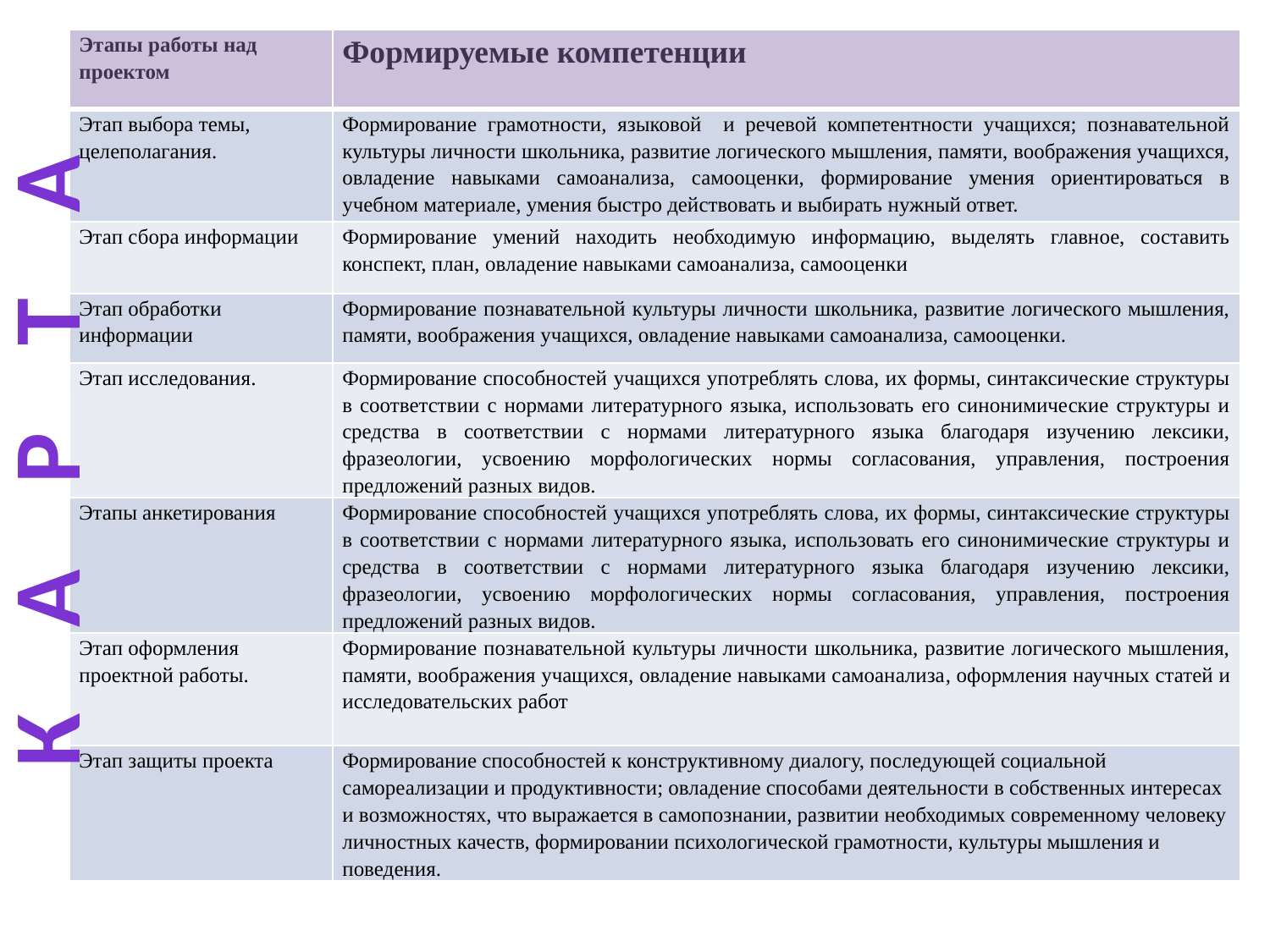

| Этапы работы над проектом | Формируемые компетенции |
| --- | --- |
| Этап выбора темы, целеполагания. | Формирование грамотности, языковой и речевой компетентности учащихся; познавательной культуры личности школьника, развитие логического мышления, памяти, воображения учащихся, овладение навыками самоанализа, самооценки, формирование умения ориентироваться в учебном материале, умения быстро действовать и выбирать нужный ответ. |
| Этап сбора информации | Формирование умений находить необходимую информацию, выделять главное, составить конспект, план, овладение навыками самоанализа, самооценки |
| Этап обработки информации | Формирование познавательной культуры личности школьника, развитие логического мышления, памяти, воображения учащихся, овладение навыками самоанализа, самооценки. |
| Этап исследования. | Формирование способностей учащихся употреблять слова, их формы, синтаксические структуры в соответствии с нормами литературного языка, использовать его синонимические структуры и средства в соответствии с нормами литературного языка благодаря изучению лексики, фразеологии, усвоению морфологических нормы согласования, управления, построения предложений разных видов. |
| Этапы анкетирования | Формирование способностей учащихся употреблять слова, их формы, синтаксические структуры в соответствии с нормами литературного языка, использовать его синонимические структуры и средства в соответствии с нормами литературного языка благодаря изучению лексики, фразеологии, усвоению морфологических нормы согласования, управления, построения предложений разных видов. |
| Этап оформления проектной работы. | Формирование познавательной культуры личности школьника, развитие логического мышления, памяти, воображения учащихся, овладение навыками самоанализа, оформления научных статей и исследовательских работ |
| Этап защиты проекта | Формирование способностей к конструктивному диалогу, последующей социальной самореализации и продуктивности; овладение способами деятельности в собственных интересах и возможностях, что выражается в самопознании, развитии необходимых современному человеку личностных качеств, формировании психологической грамотности, культуры мышления и поведения. |
К    а    р    т    а